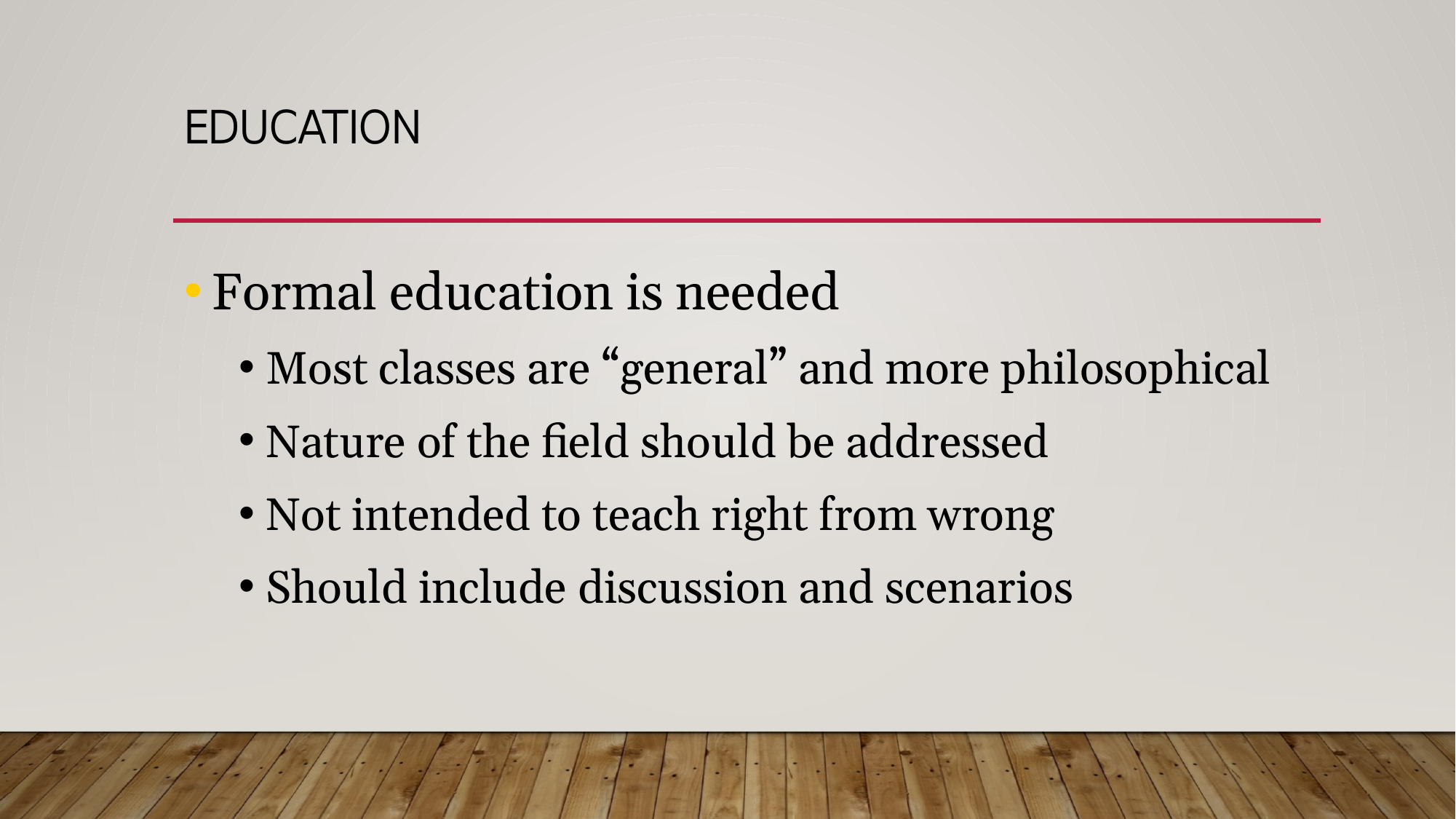

# Education
Formal education is needed
Most classes are “general” and more philosophical
Nature of the field should be addressed
Not intended to teach right from wrong
Should include discussion and scenarios